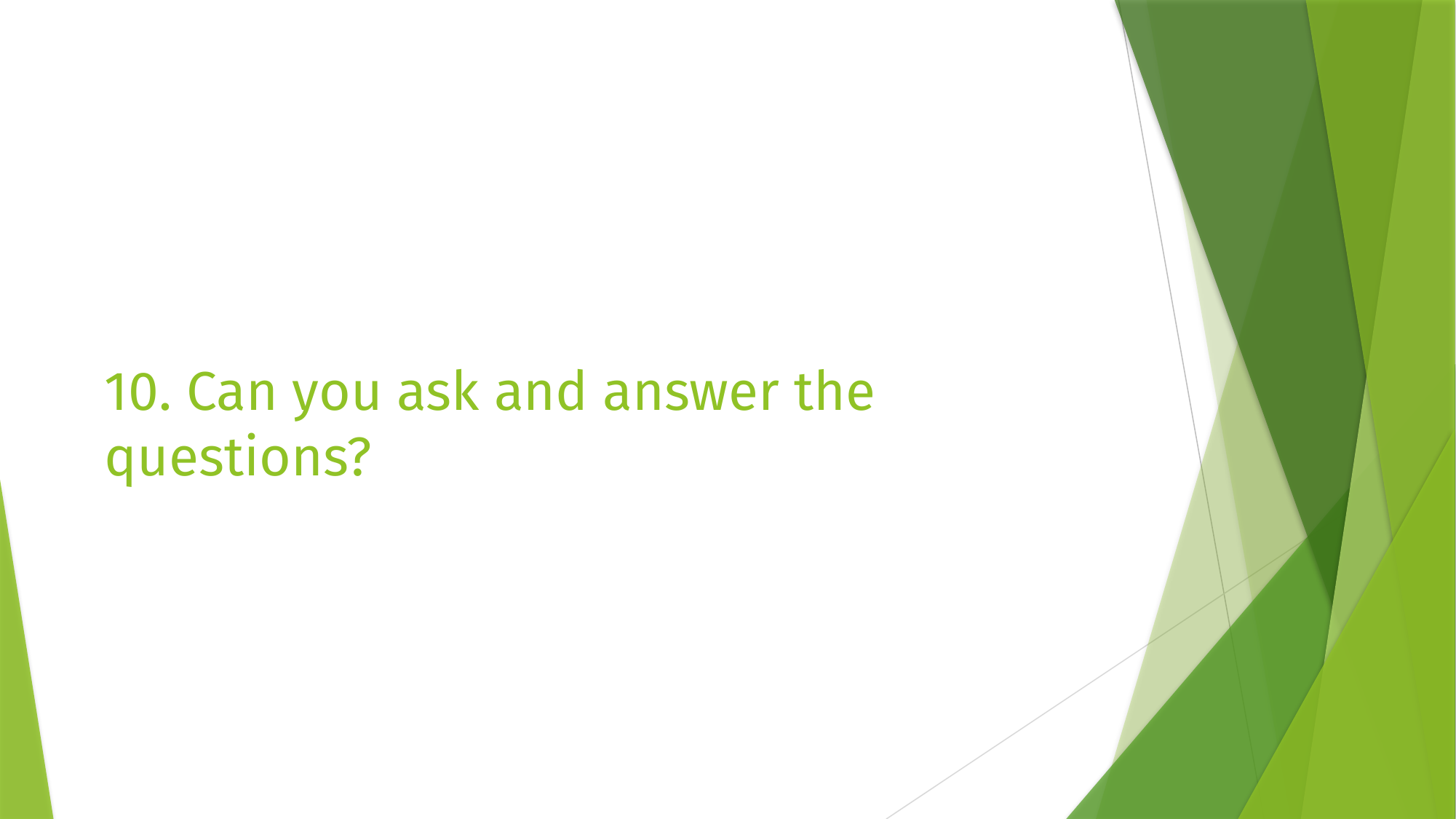

# 10. Can you ask and answer the questions?